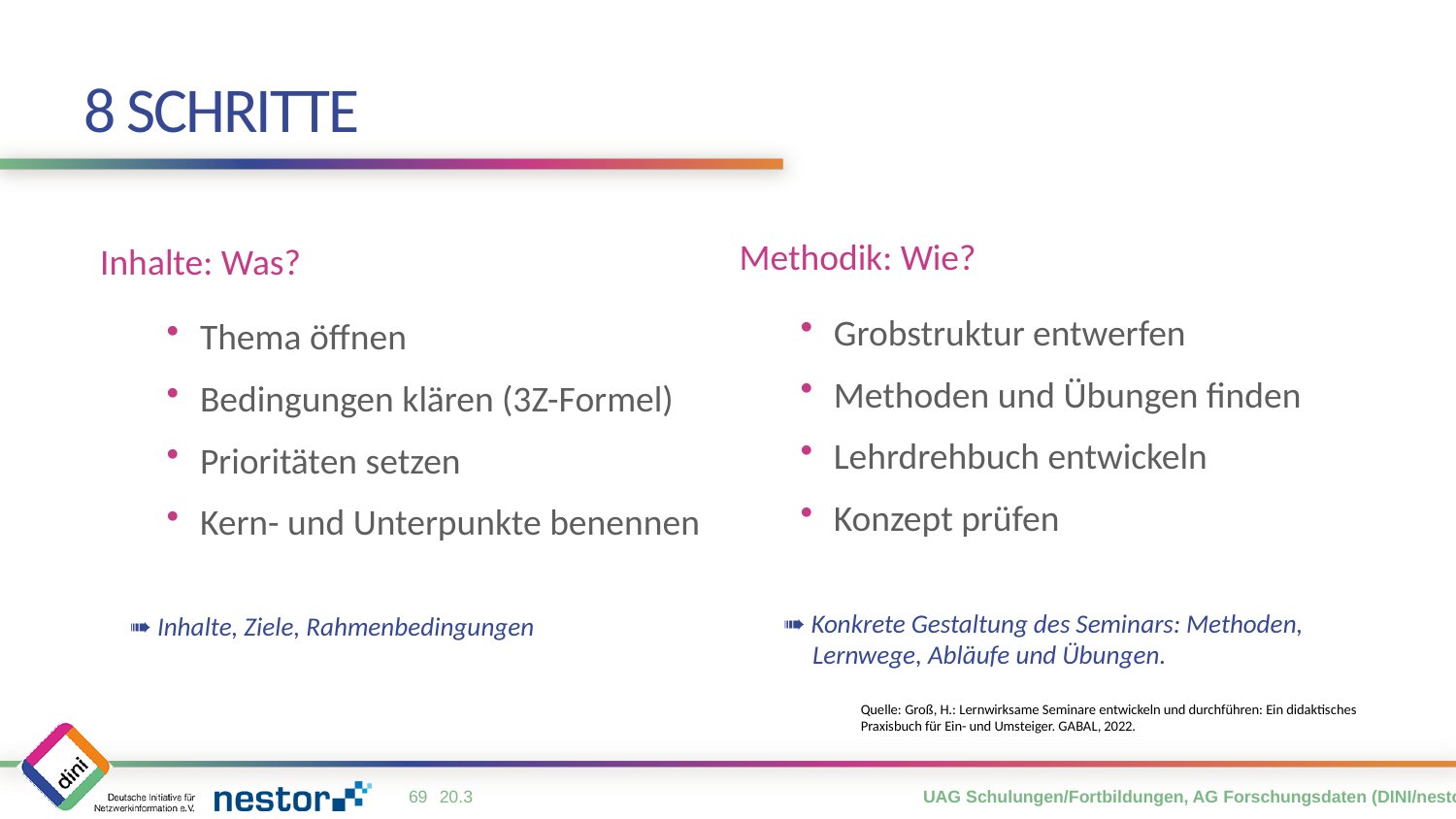

# 8 Schritte
Inhalte: Was?
Methodik: Wie?
Thema öffnen
Bedingungen klären (3Z-Formel)
Prioritäten setzen
Kern- und Unterpunkte benennen
Grobstruktur entwerfen
Methoden und Übungen finden
Lehrdrehbuch entwickeln
Konzept prüfen
➠ Konkrete Gestaltung des Seminars: Methoden,
     Lernwege, Abläufe und Übungen.
➠ Inhalte, Ziele, Rahmenbedingungen
Quelle: Groß, H.: Lernwirksame Seminare entwickeln und durchführen: Ein didaktisches Praxisbuch für Ein- und Umsteiger. GABAL, 2022.
69
20.3